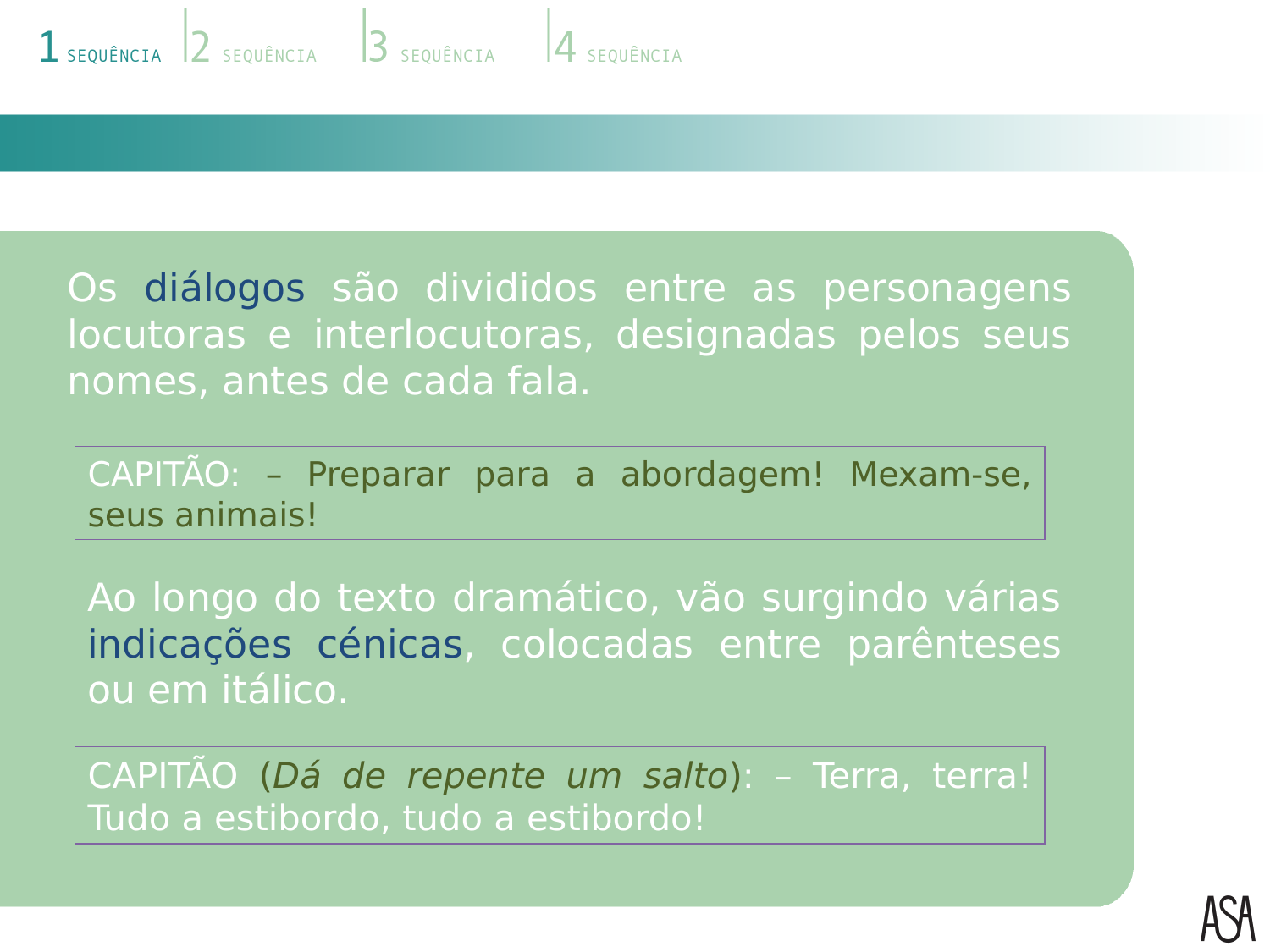

Os diálogos são divididos entre as personagens locutoras e interlocutoras, designadas pelos seus nomes, antes de cada fala.
CAPITÃO: – Preparar para a abordagem! Mexam-se, seus animais!
Ao longo do texto dramático, vão surgindo várias indicações cénicas, colocadas entre parênteses ou em itálico.
CAPITÃO (Dá de repente um salto): – Terra, terra! Tudo a estibordo, tudo a estibordo!